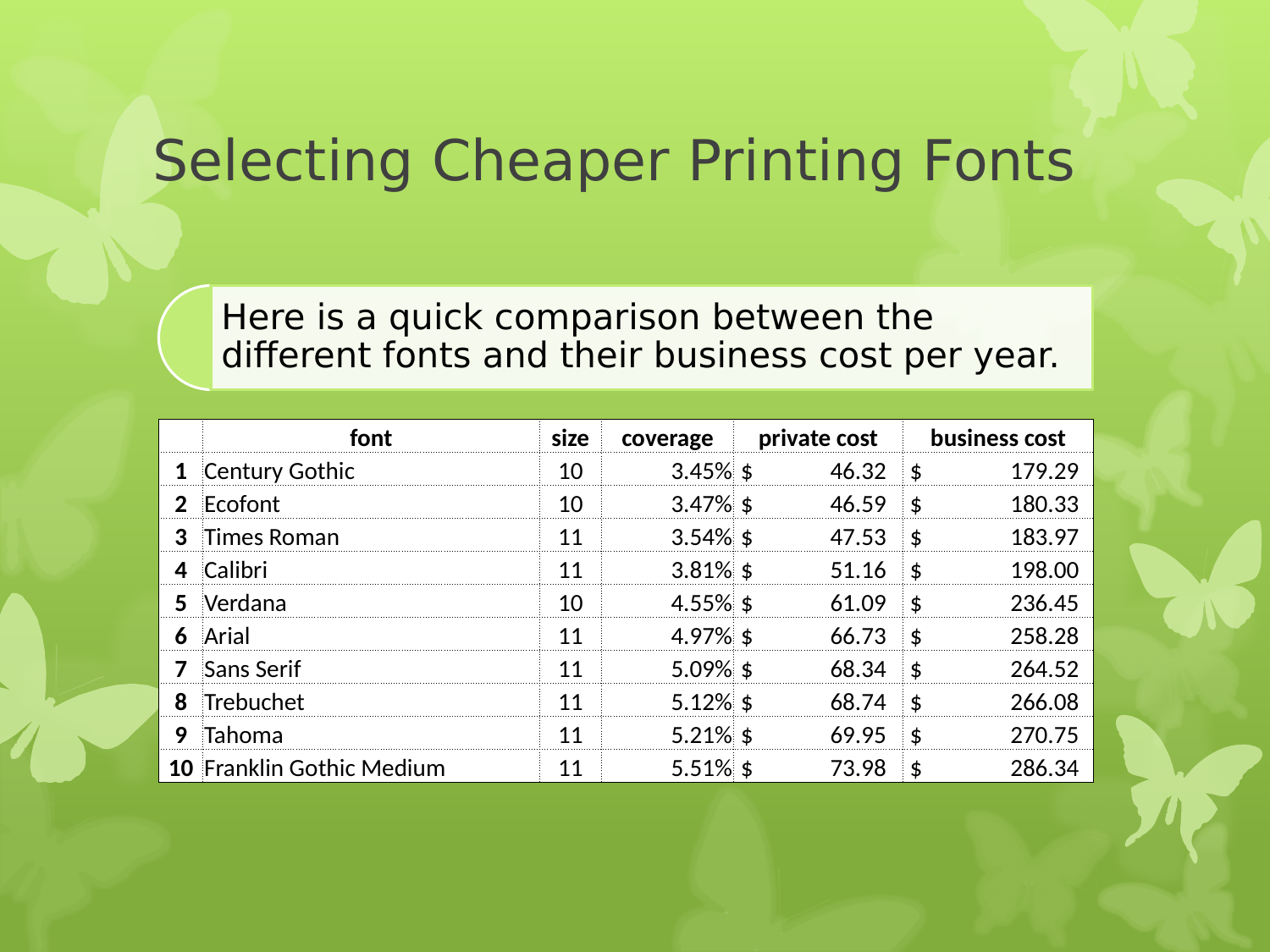

# Selecting Cheaper Printing Fonts
Here is a quick comparison between the different fonts and their business cost per year.
|  | font | size | coverage | private cost | business cost |
| --- | --- | --- | --- | --- | --- |
| 1 | Century Gothic | 10 | 3.45% | $ 46.32 | $ 179.29 |
| 2 | Ecofont | 10 | 3.47% | $ 46.59 | $ 180.33 |
| 3 | Times Roman | 11 | 3.54% | $ 47.53 | $ 183.97 |
| 4 | Calibri | 11 | 3.81% | $ 51.16 | $ 198.00 |
| 5 | Verdana | 10 | 4.55% | $ 61.09 | $ 236.45 |
| 6 | Arial | 11 | 4.97% | $ 66.73 | $ 258.28 |
| 7 | Sans Serif | 11 | 5.09% | $ 68.34 | $ 264.52 |
| 8 | Trebuchet | 11 | 5.12% | $ 68.74 | $ 266.08 |
| 9 | Tahoma | 11 | 5.21% | $ 69.95 | $ 270.75 |
| 10 | Franklin Gothic Medium | 11 | 5.51% | $ 73.98 | $ 286.34 |